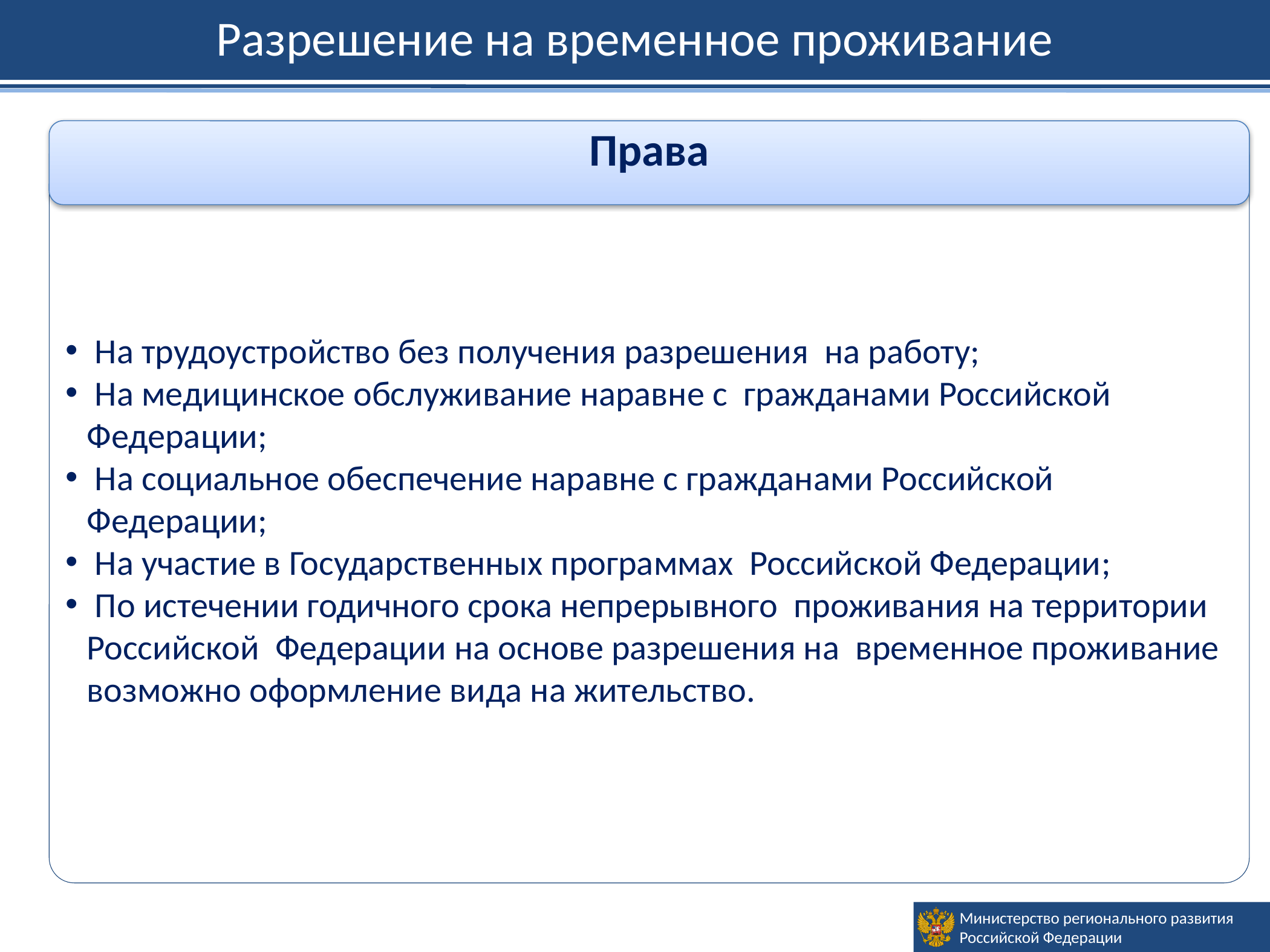

Разрешение на временное проживание
Права

 На трудоустройство без получения разрешения  на работу;
 На медицинское обслуживание наравне с  гражданами Российской Федерации;
 На социальное обеспечение наравне с гражданами Российской Федерации;
 На участие в Государственных программах  Российской Федерации;
 По истечении годичного срока непрерывного  проживания на территории Российской  Федерации на основе разрешения на  временное проживание возможно оформление вида на жительство.